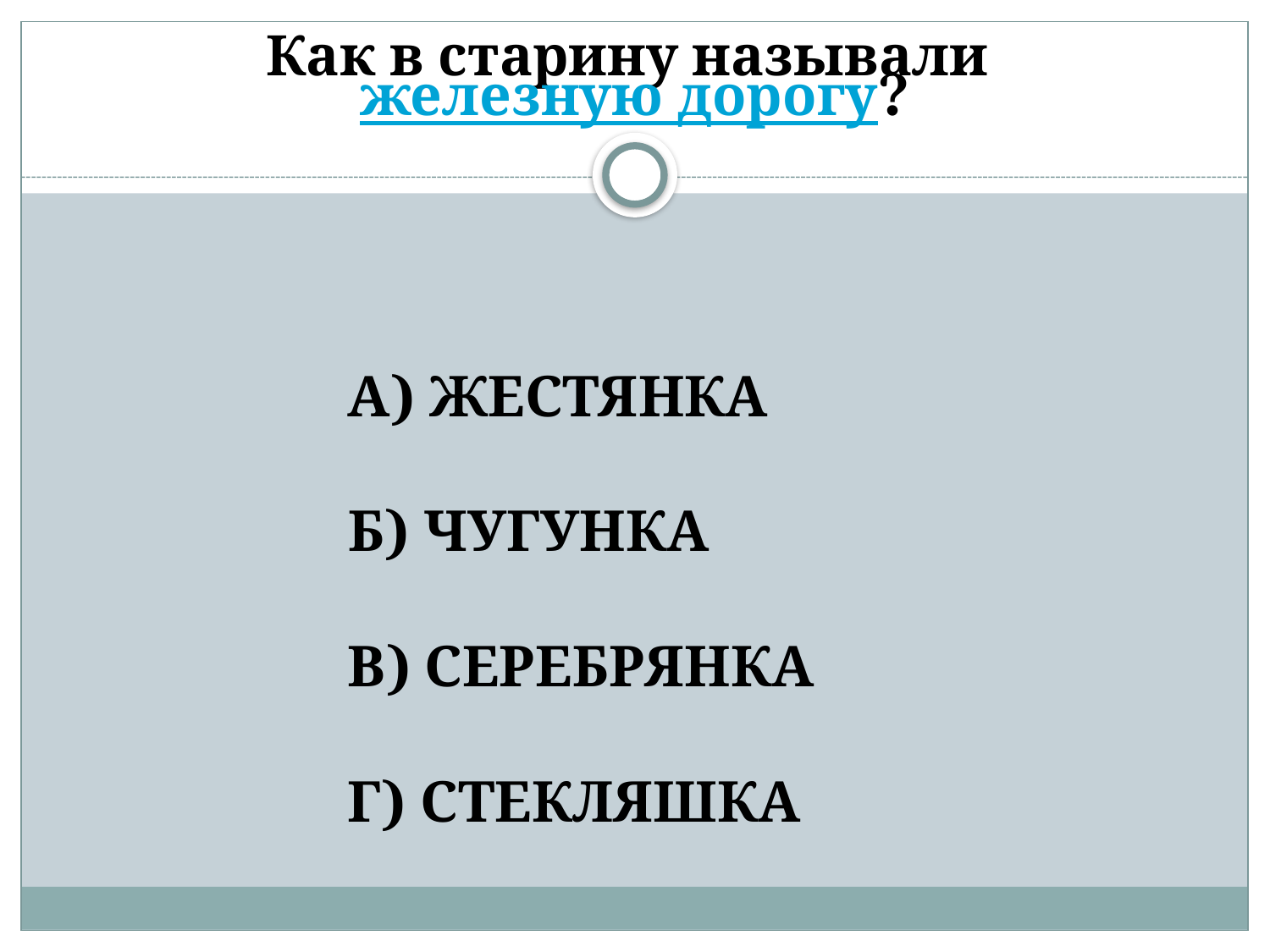

# Как в старину называли железную дорогу?

А) ЖЕСТЯНКА
Б) ЧУГУНКА
В) СЕРЕБРЯНКА
Г) СТЕКЛЯШКА